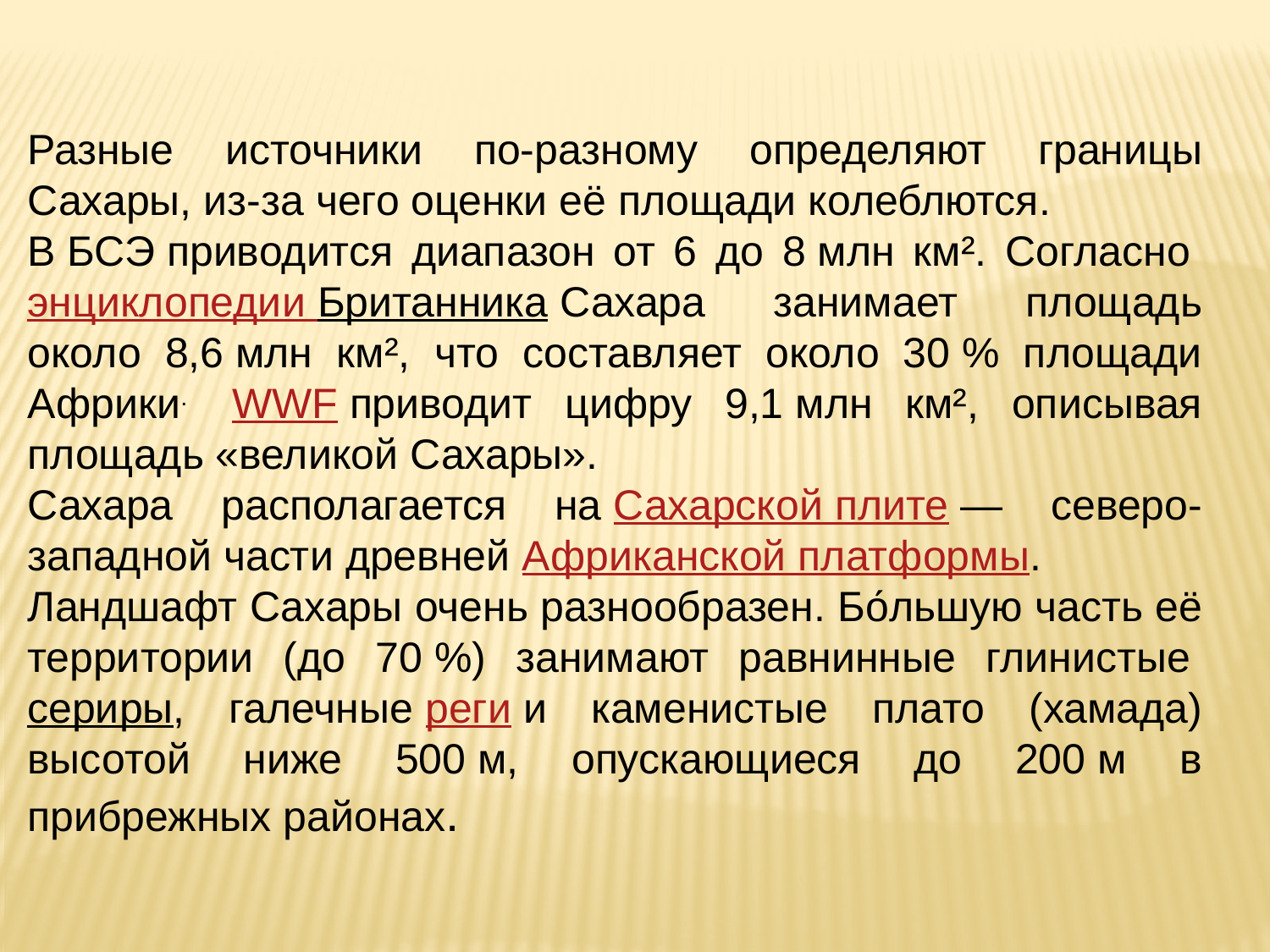

Разные источники по-разному определяют границы Сахары, из-за чего оценки её площади колеблются.
В БСЭ приводится диапазон от 6 до 8 млн км². Согласно энциклопедии Британника Сахара занимает площадь около 8,6 млн км², что составляет около 30 % площади Африки.  WWF приводит цифру 9,1 млн км², описывая площадь «великой Сахары».
Сахара располагается на Сахарской плите — северо-западной части древней Африканской платформы.
Ландшафт Сахары очень разнообразен. Бо́льшую часть её территории (до 70 %) занимают равнинные глинистые сериры, галечные реги и каменистые плато (хамада) высотой ниже 500 м, опускающиеся до 200 м в прибрежных районах.